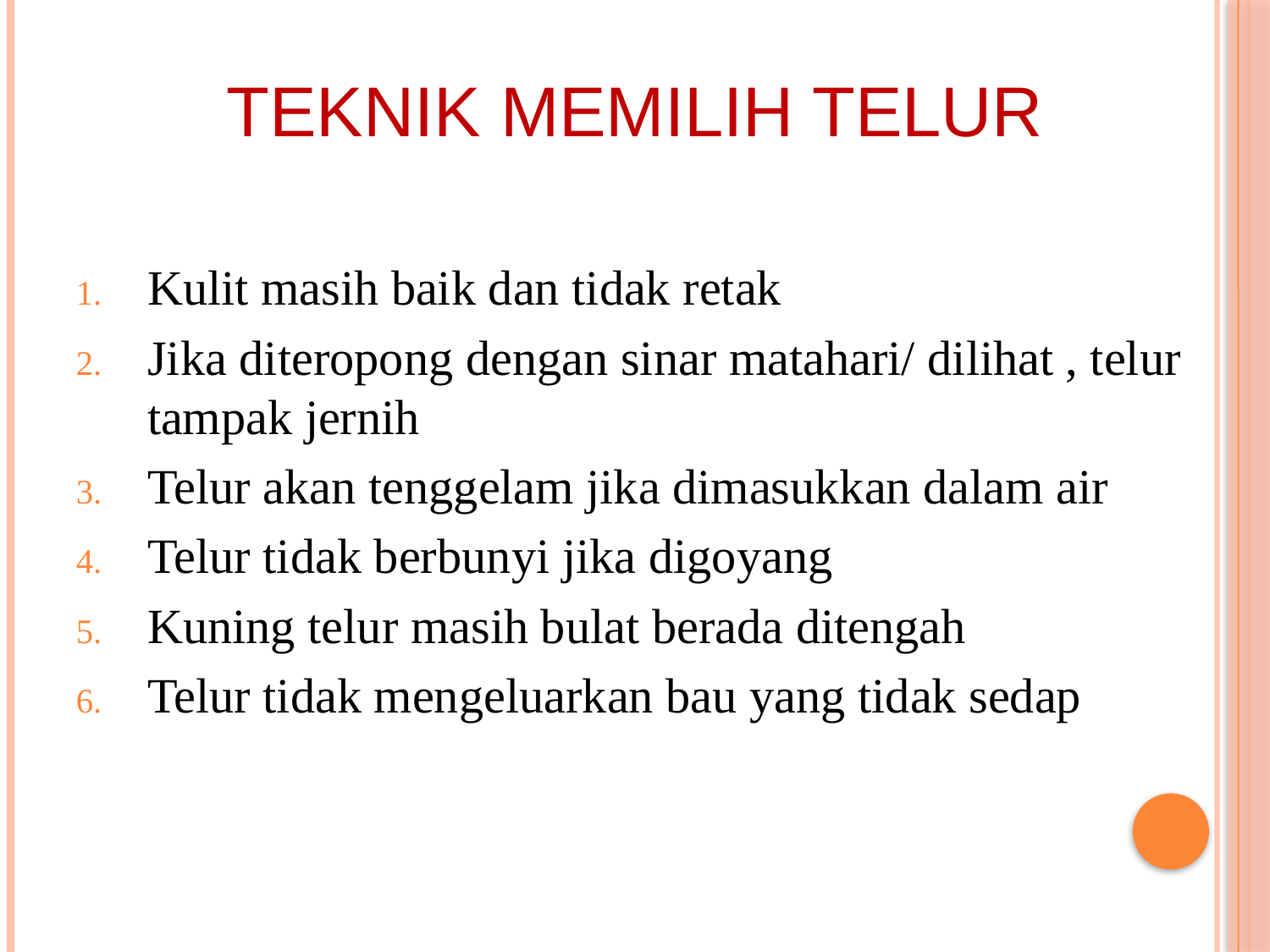

TEKNIK MEMILIH TELUR

Kulit masih baik dan tidak retak
Jika diteropong dengan sinar matahari/ dilihat , telur tampak jernih
Telur akan tenggelam jika dimasukkan dalam air
Telur tidak berbunyi jika digoyang
Kuning telur masih bulat berada ditengah
Telur tidak mengeluarkan bau yang tidak sedap